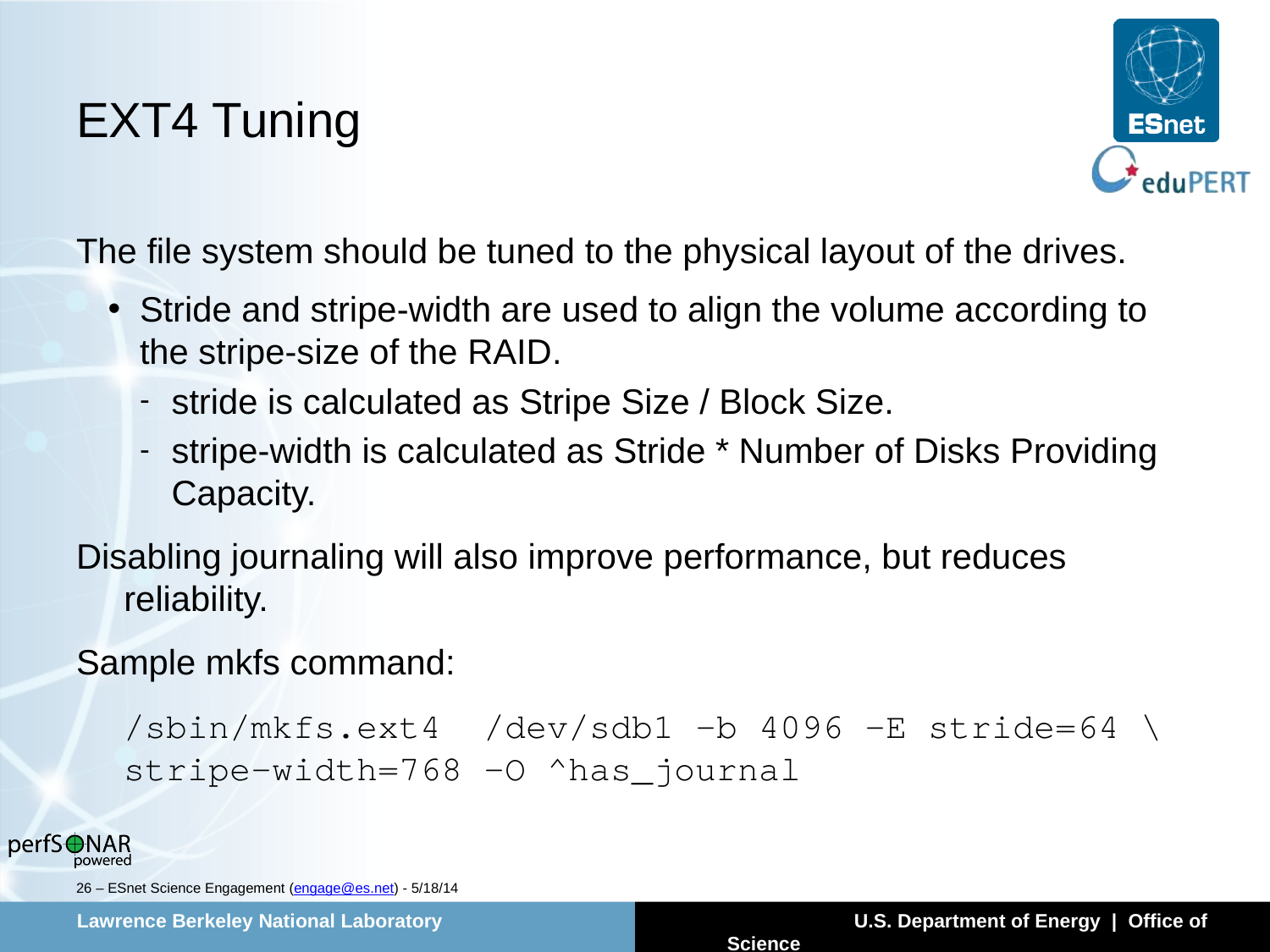

# EXT4 Tuning
The file system should be tuned to the physical layout of the drives.
Stride and stripe-width are used to align the volume according to the stripe-size of the RAID.
stride is calculated as Stripe Size / Block Size.
stripe-width is calculated as Stride * Number of Disks Providing Capacity.
Disabling journaling will also improve performance, but reduces reliability.
Sample mkfs command:
	/sbin/mkfs.ext4  /dev/sdb1 –b 4096 –E stride=64 \ stripe-width=768 –O ^has_journal

26 – ESnet Science Engagement (engage@es.net) - 5/18/14